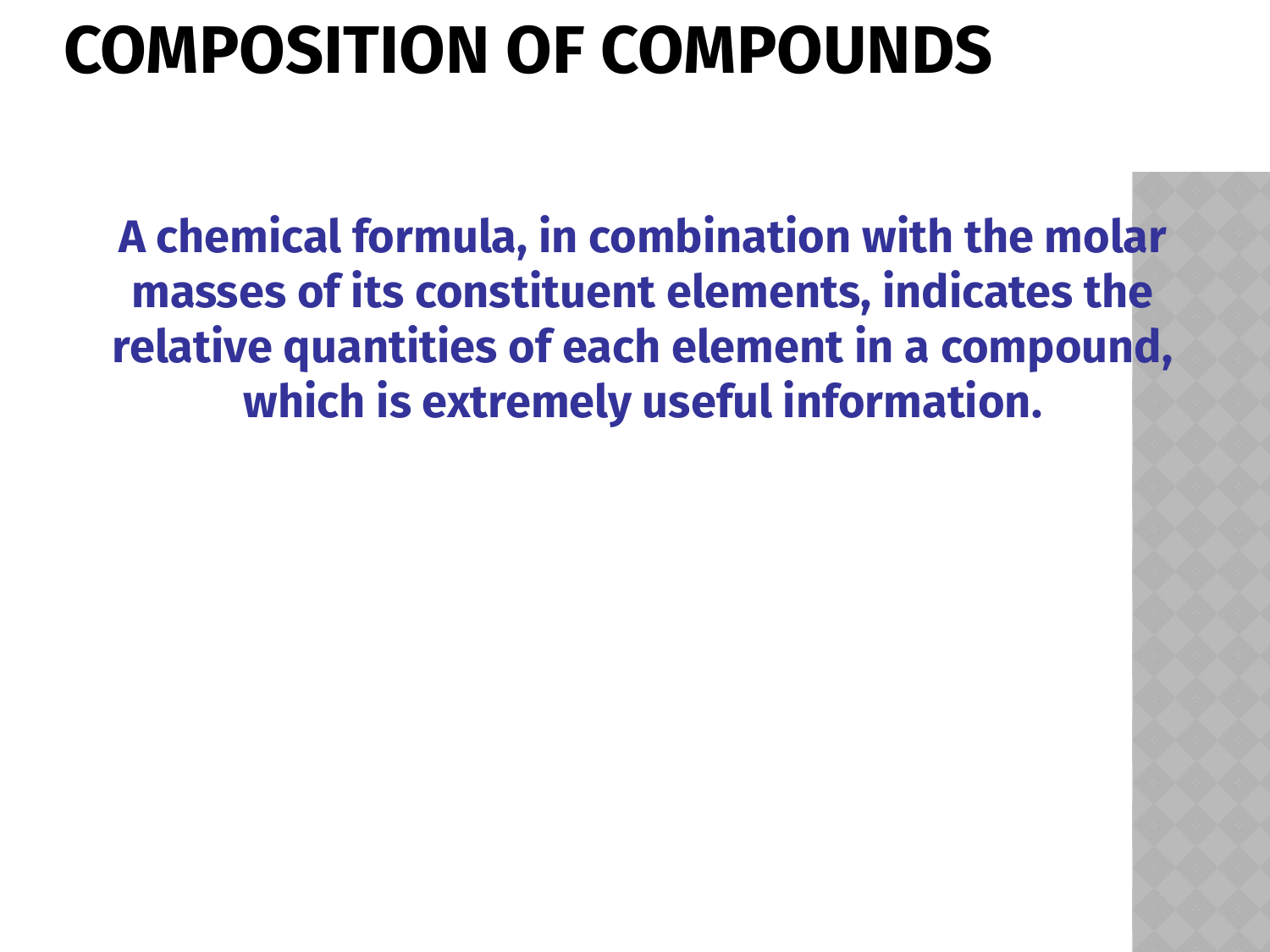

# Composition of Compounds
	A chemical formula, in combination with the molar masses of its constituent elements, indicates the relative quantities of each element in a compound, which is extremely useful information.